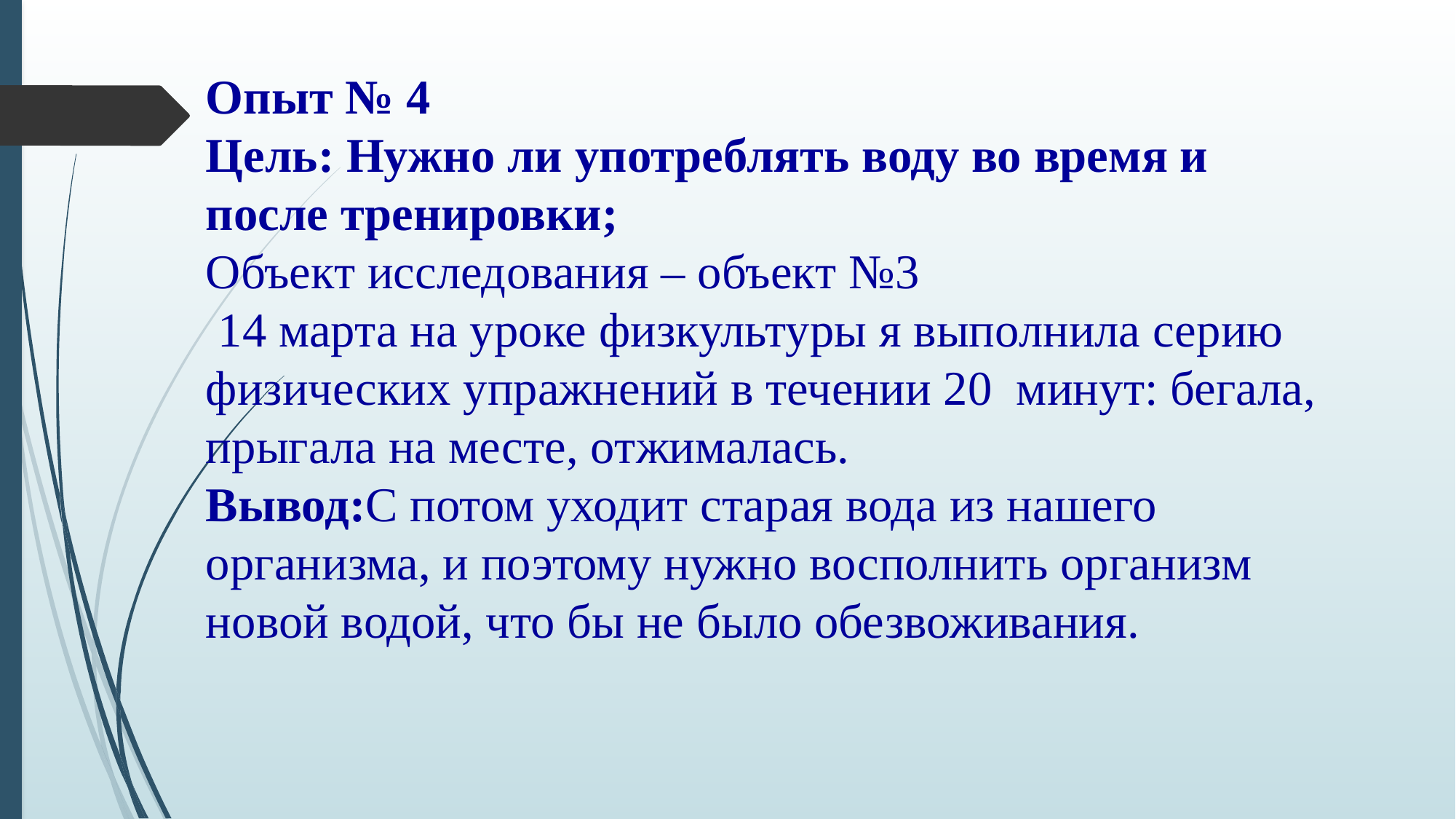

Опыт № 4
Цель: Нужно ли употреблять воду во время и после тренировки;
Объект исследования – объект №3
 14 марта на уроке физкультуры я выполнила серию физических упражнений в течении 20  минут: бегала, прыгала на месте, отжималась.
Вывод:С потом уходит старая вода из нашего организма, и поэтому нужно восполнить организм новой водой, что бы не было обезвоживания.